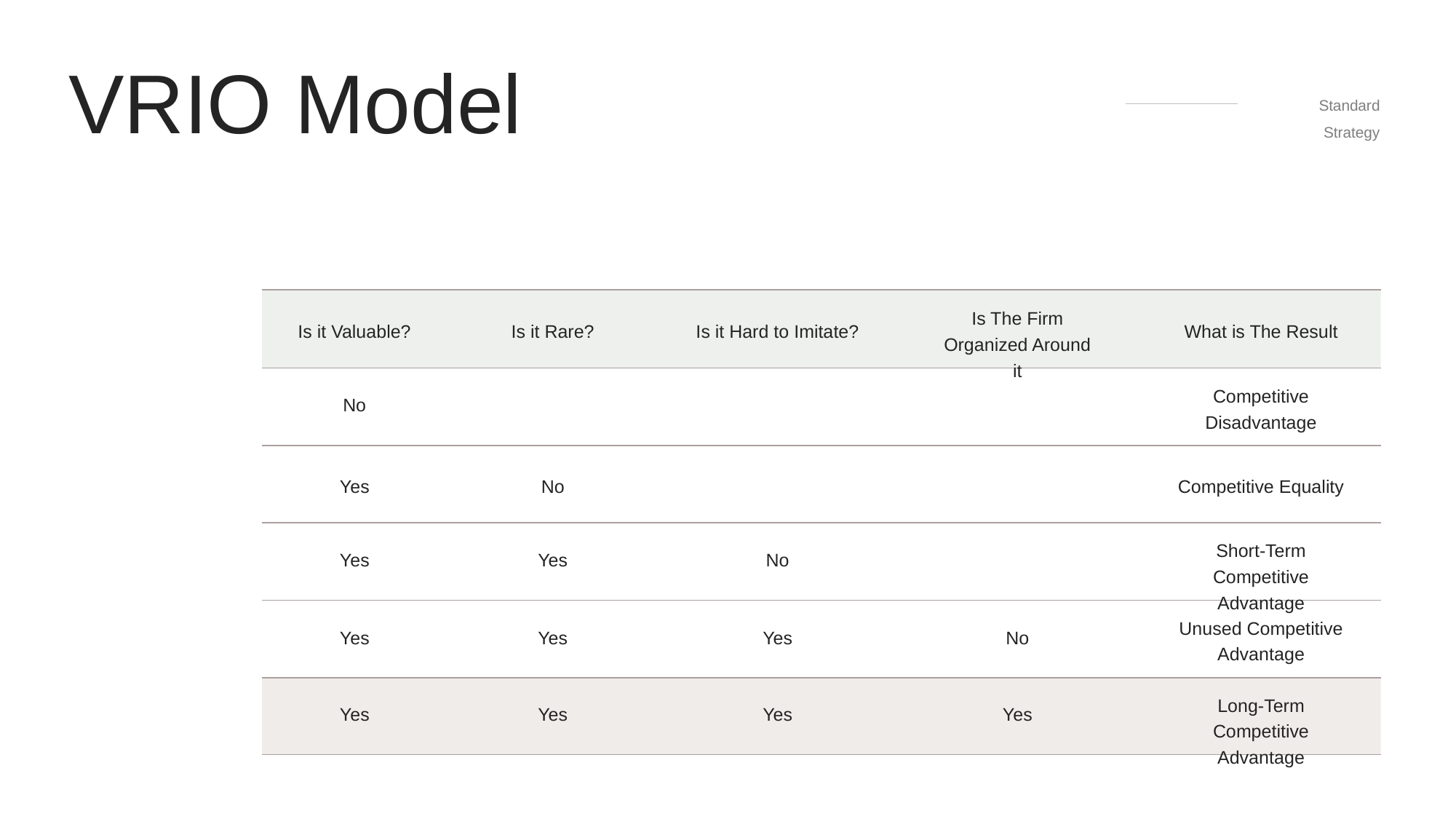

VRIO Model
Standard Strategy

Is The Firm Organized Around it
Is it Valuable?
Is it Rare?
Is it Hard to Imitate?
What is The Result
Competitive Disadvantage
No
Competitive Equality
Yes
No
Short-Term Competitive Advantage
Yes
Yes
No
Unused Competitive Advantage
Yes
Yes
Yes
No

Long-Term Competitive Advantage
Yes
Yes
Yes
Yes